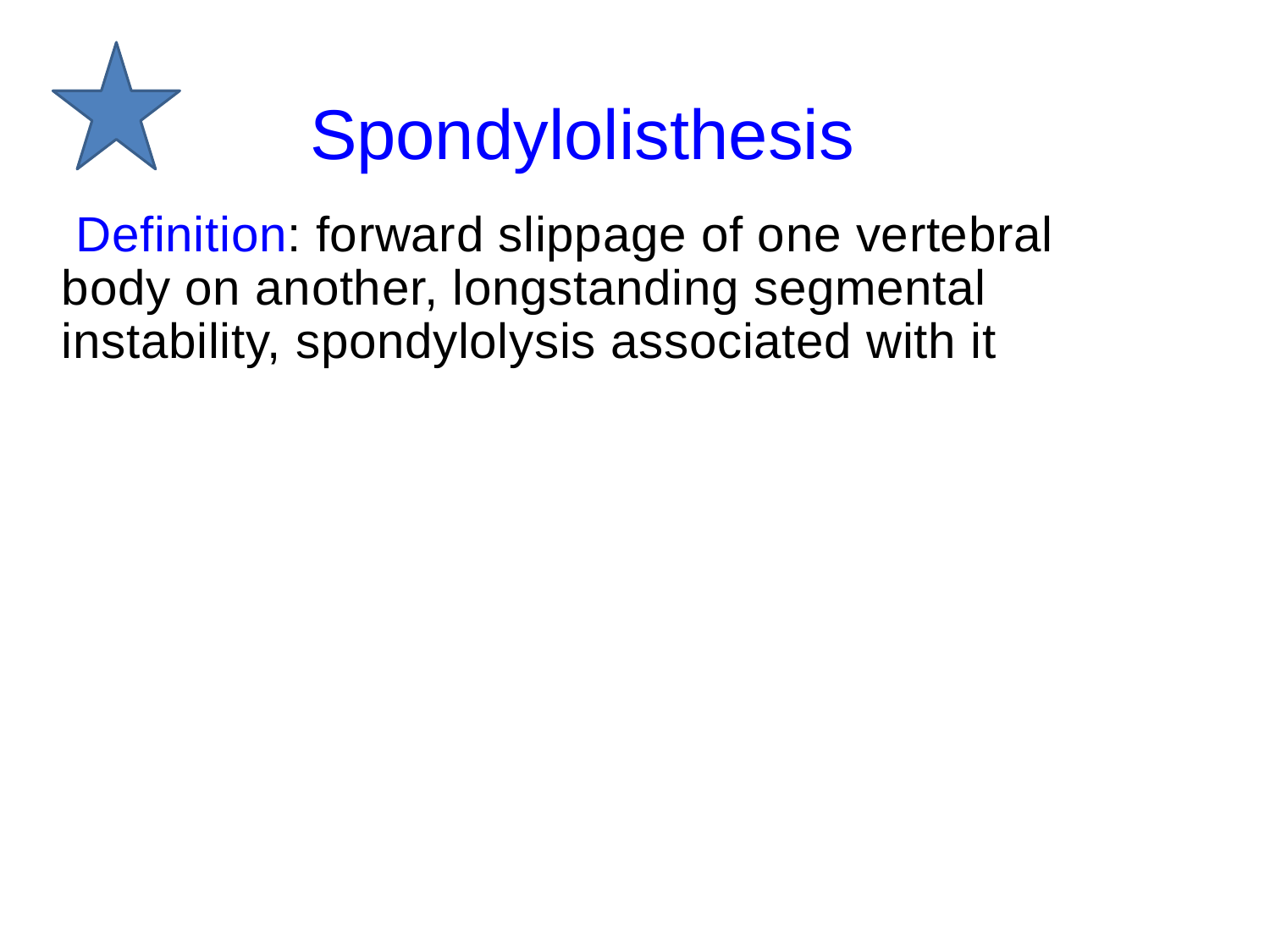

# Spondylolisthesis

 Definition: forward slippage of one vertebral body on another, longstanding segmental instability, spondylolysis associated with it